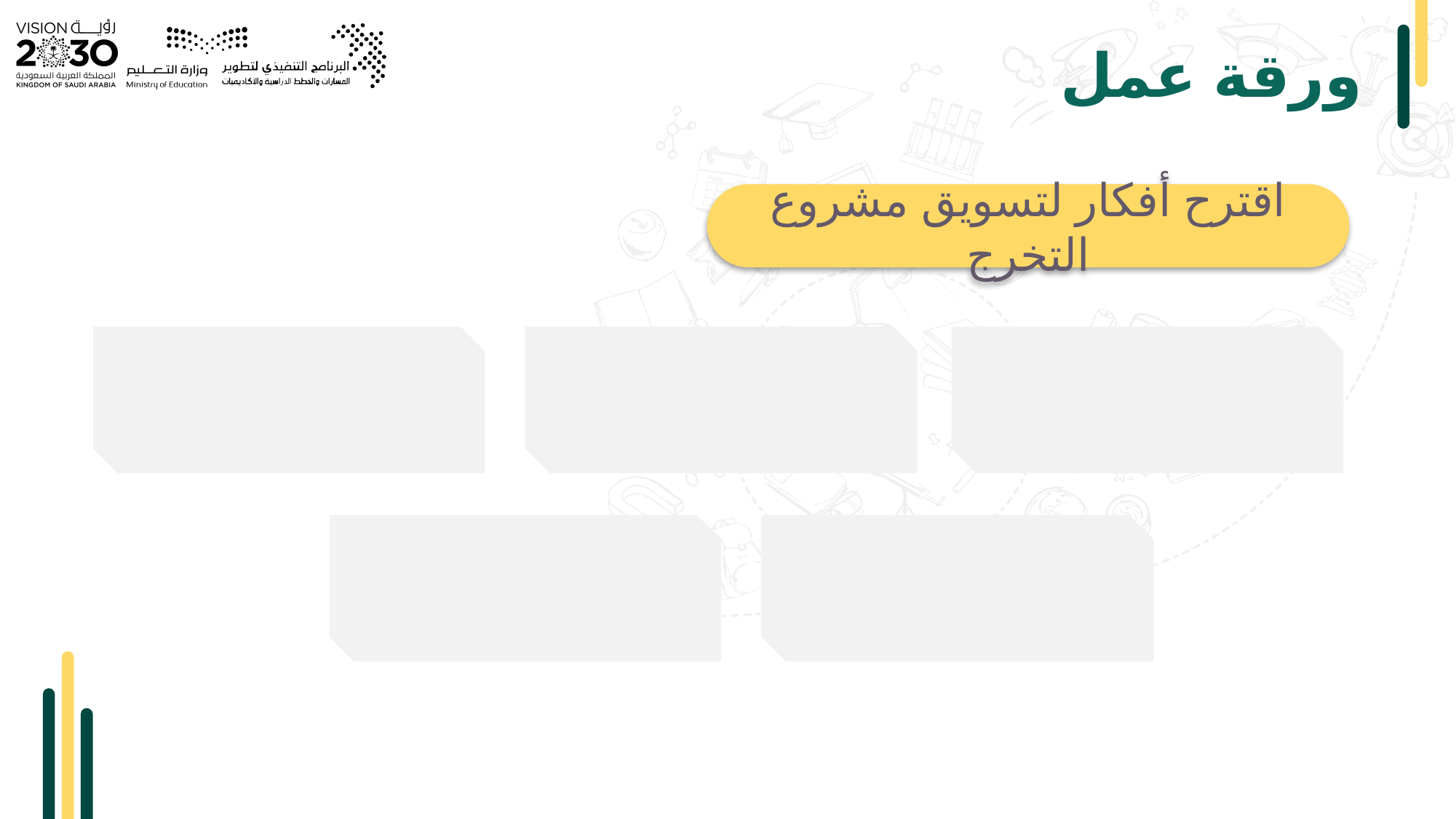

# ورقة عمل

اقترح أفكار لتسويق مشروع التخرج